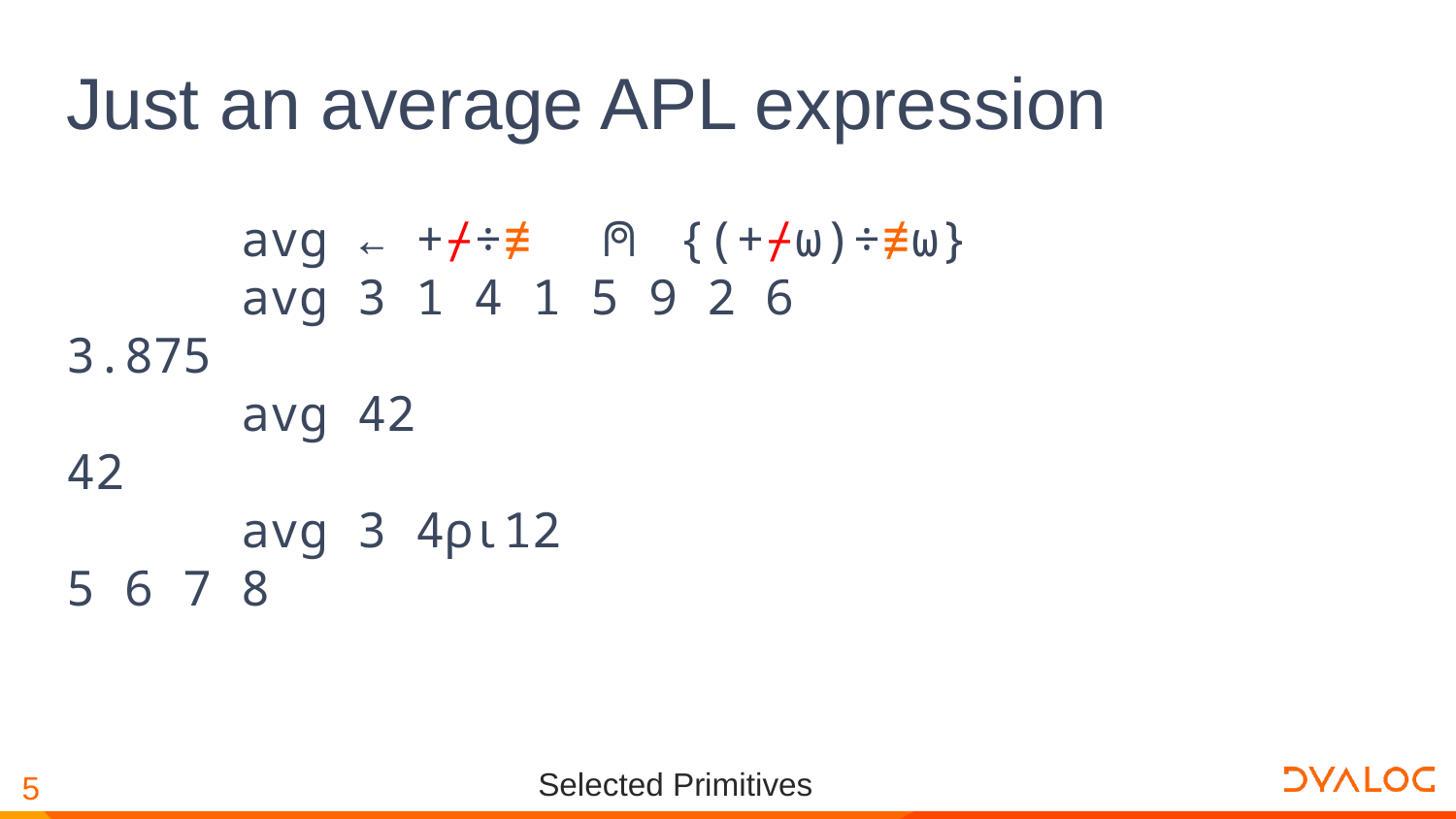

# Just an average APL expression
      avg ← +⌿÷≢  ⍝ {(+⌿⍵)÷≢⍵}
      avg 3 1 4 1 5 9 2 6
3.875
      avg 42
42
      avg 3 4⍴⍳12
5 6 7 8